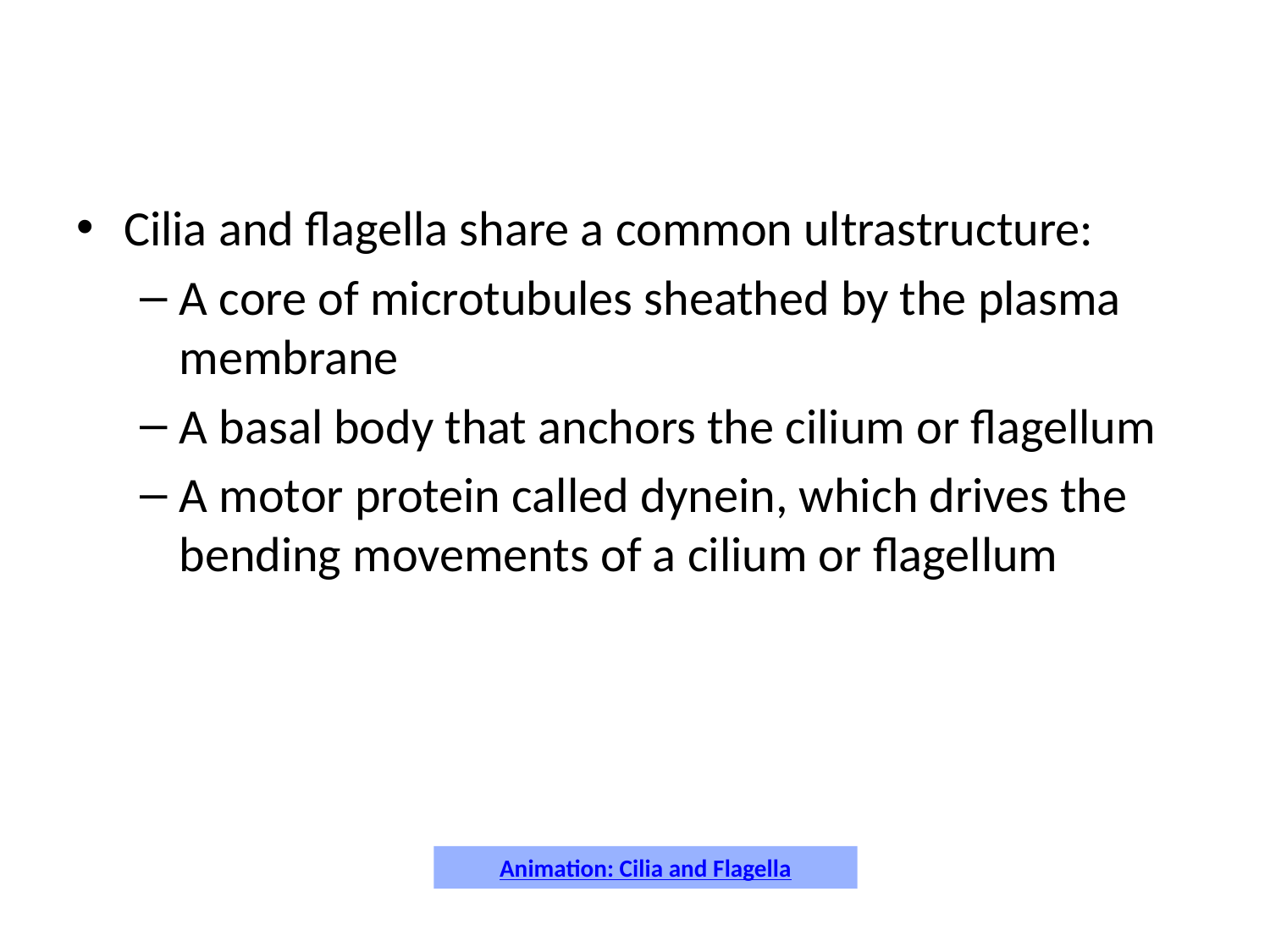

Cilia and flagella share a common ultrastructure:
A core of microtubules sheathed by the plasma membrane
A basal body that anchors the cilium or flagellum
A motor protein called dynein, which drives the bending movements of a cilium or flagellum

Animation: Cilia and Flagella